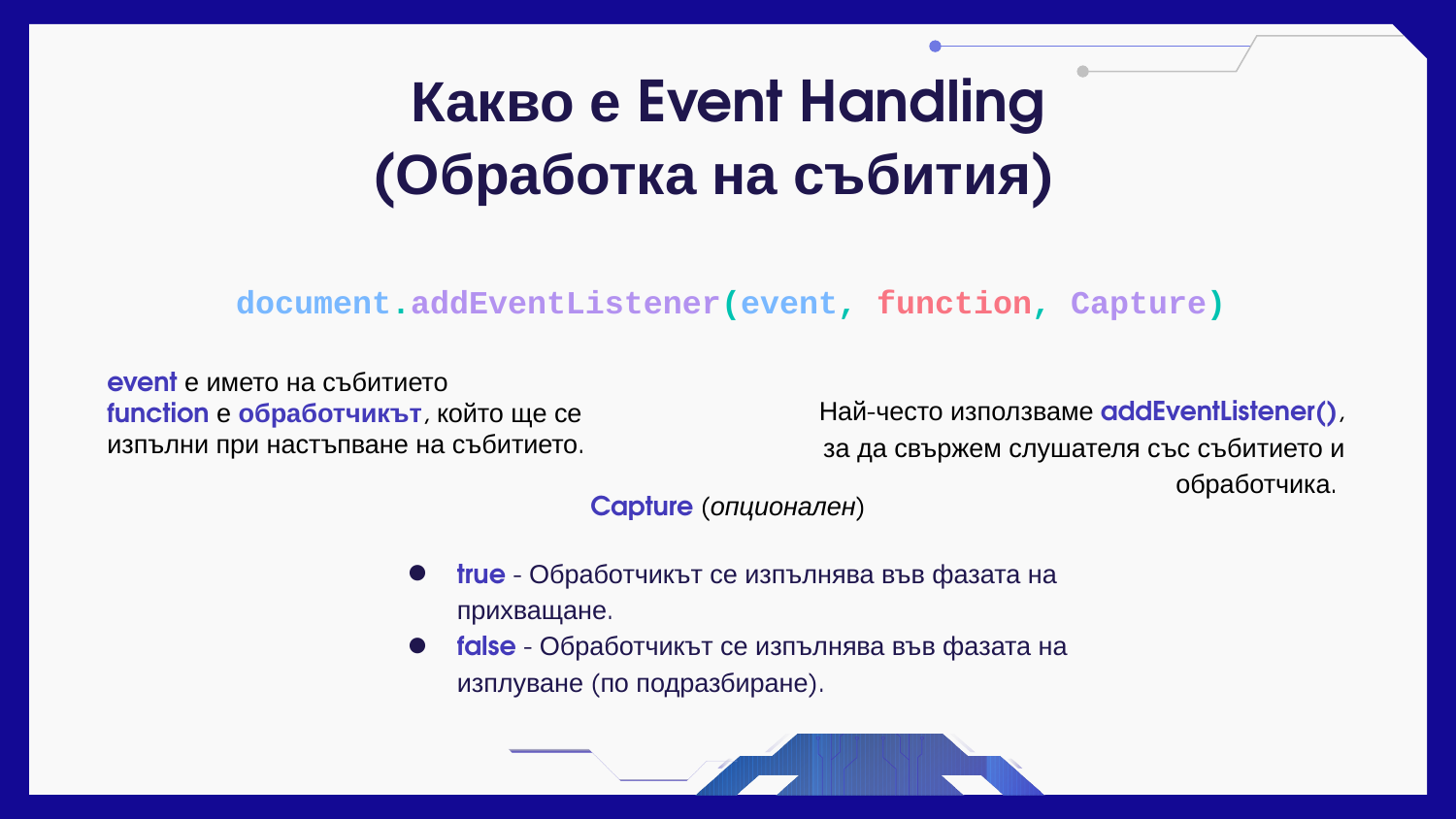

# Какво е Event Handling

(Обработка на събития)
document.addEventListener(event, function, Capture)

Най-често използваме addEventListener(), за да свържем слушателя със събитието и обработчика.
event е името на събитието
function е обработчикът, който ще се изпълни при настъпване на събитието.

Capture (опционален)

true - Обработчикът се изпълнява във фазата на прихващане.
false - Обработчикът се изпълнява във фазата на изплуване (по подразбиране).